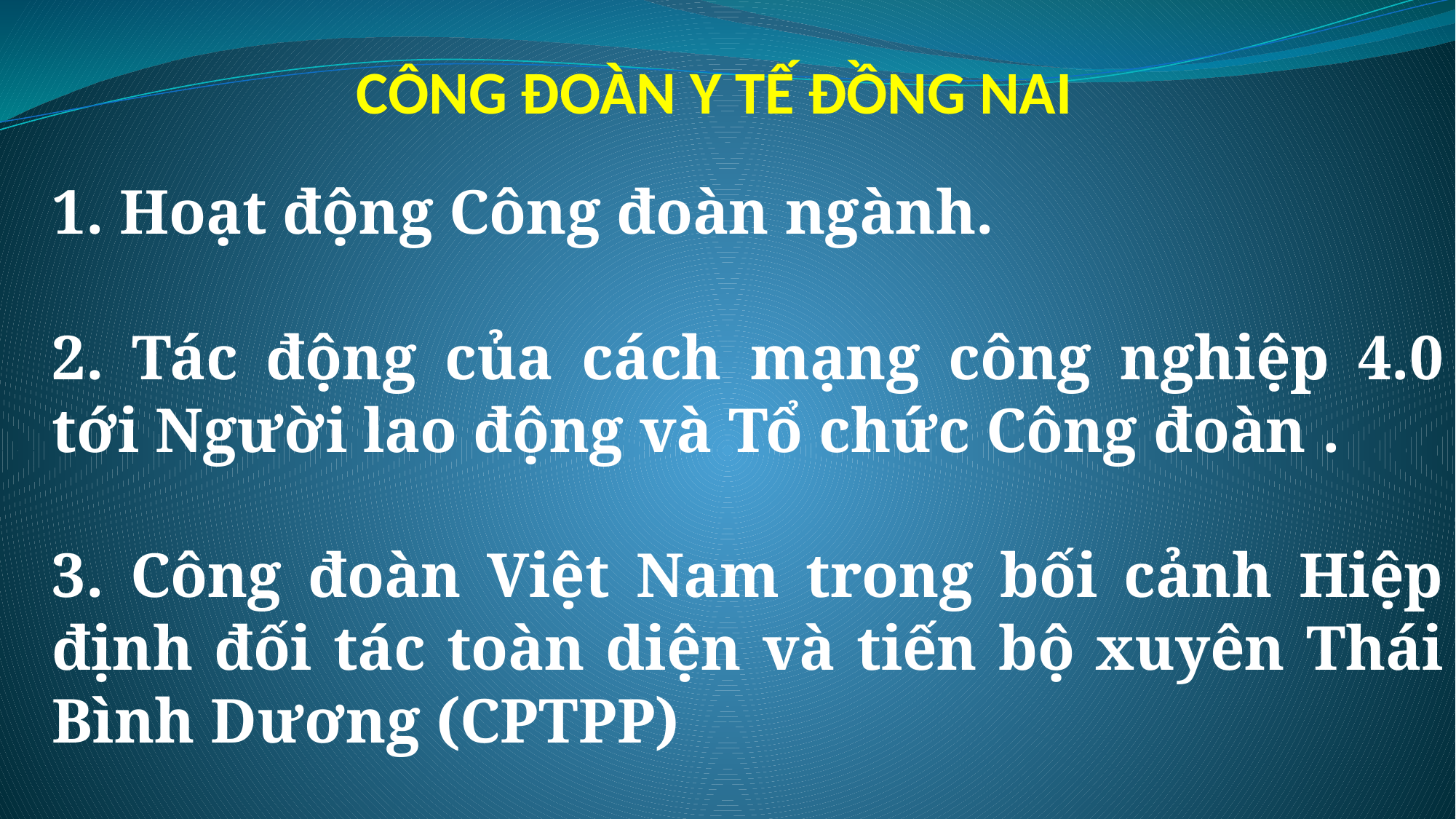

# CÔNG ĐOÀN Y TẾ ĐỒNG NAI
1. Hoạt động Công đoàn ngành.

2. Tác động của cách mạng công nghiệp 4.0 tới Người lao động và Tổ chức Công đoàn .

3. Công đoàn Việt Nam trong bối cảnh Hiệp định đối tác toàn diện và tiến bộ xuyên Thái Bình Dương (CPTPP)